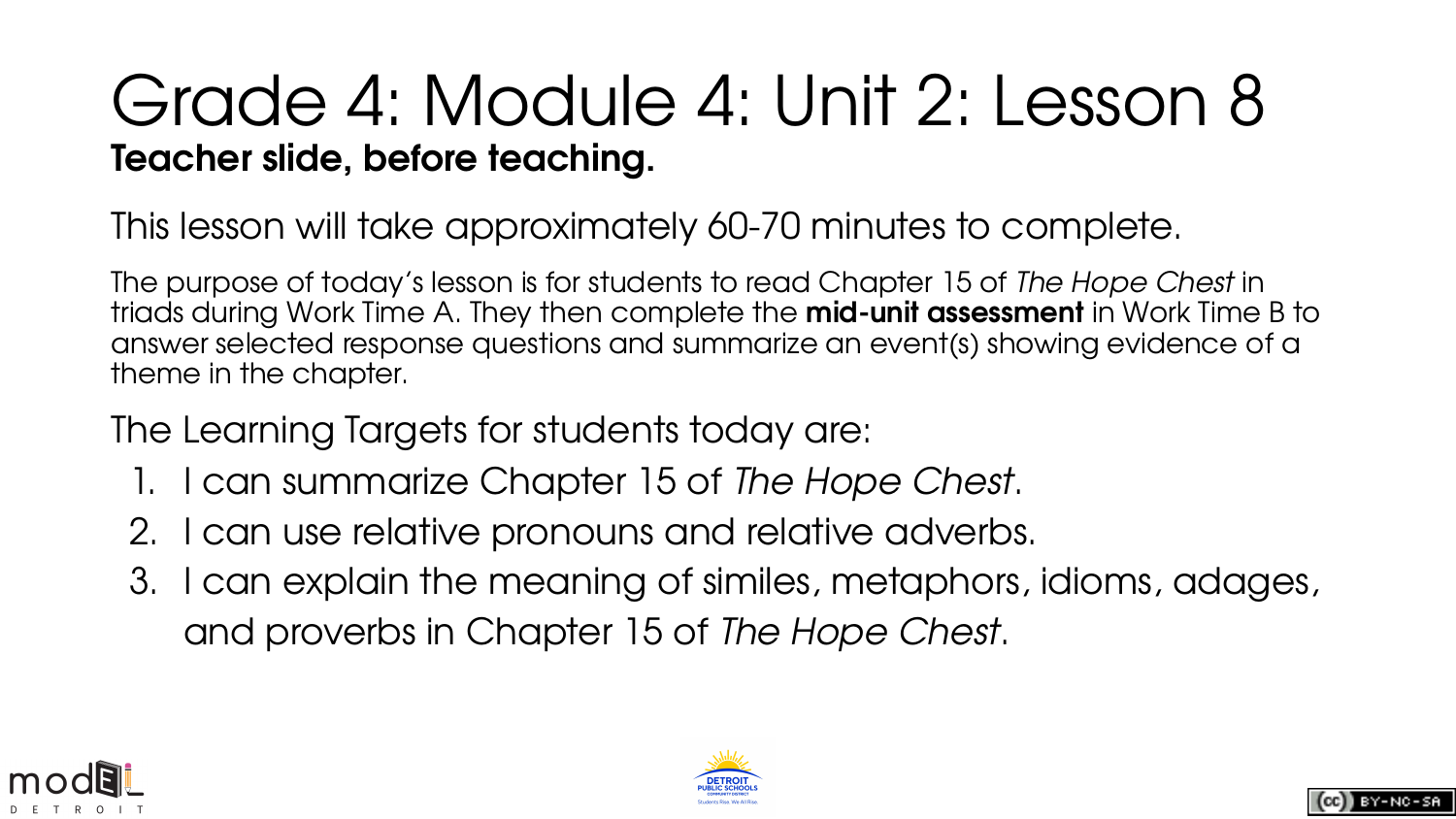

# Grade 4: Module 4: Unit 2: Lesson 8
Teacher slide, before teaching.
This lesson will take approximately 60-70 minutes to complete.

The purpose of today’s lesson is for students to read Chapter 15 of The Hope Chest in triads during Work Time A. They then complete the mid-unit assessment in Work Time B to answer selected response questions and summarize an event(s) showing evidence of a theme in the chapter.

The Learning Targets for students today are:
I can summarize Chapter 15 of The Hope Chest.
I can use relative pronouns and relative adverbs.
I can explain the meaning of similes, metaphors, idioms, adages, and proverbs in Chapter 15 of The Hope Chest.